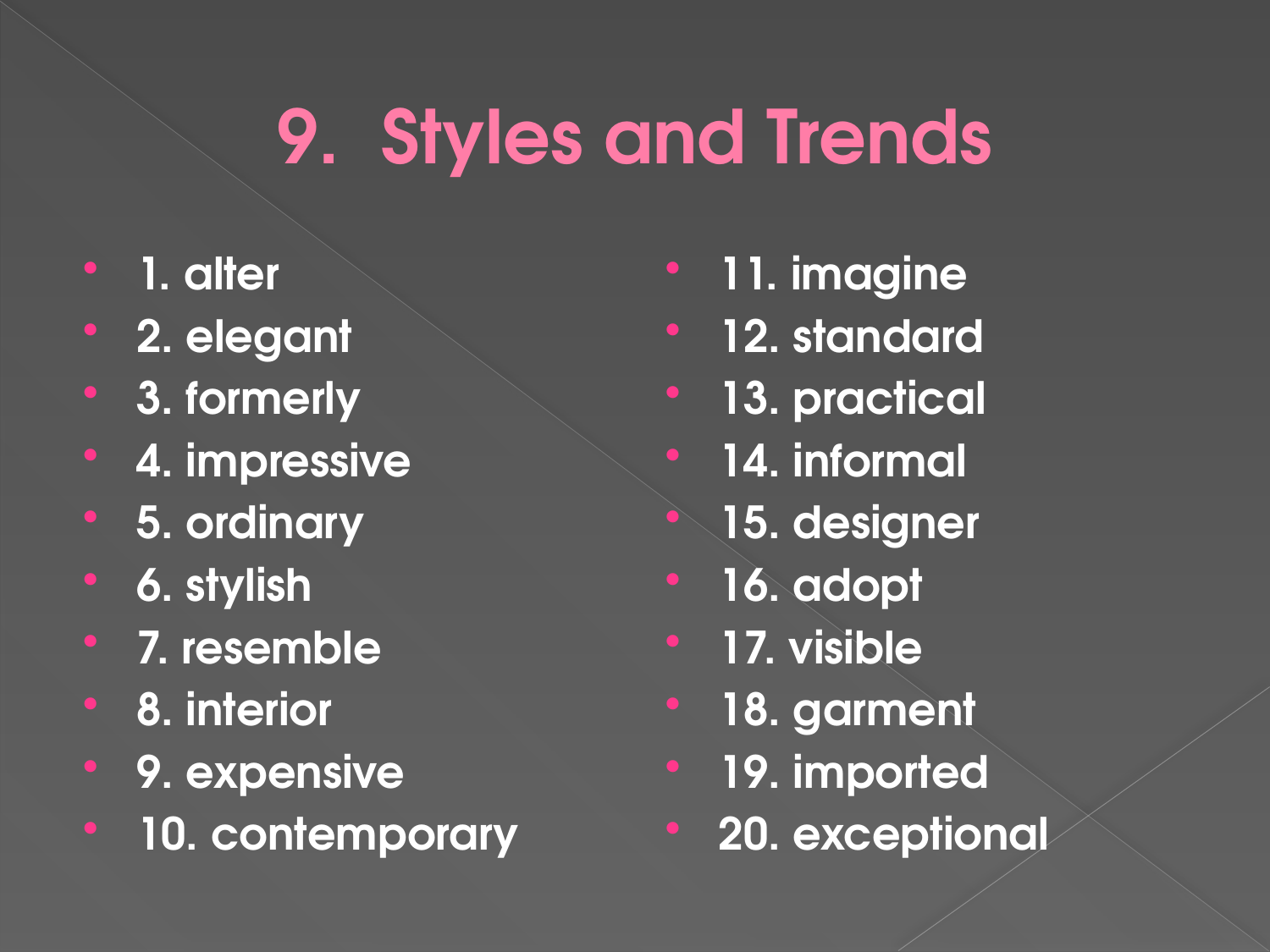

# 9.  Styles and Trends
1. alter
2. elegant
3. formerly
4. impressive
5. ordinary
6. stylish
7. resemble
8. interior
9. expensive
10. contemporary
11. imagine
12. standard
13. practical
14. informal
15. designer
16. adopt
17. visible
18. garment
19. imported
20. exceptional